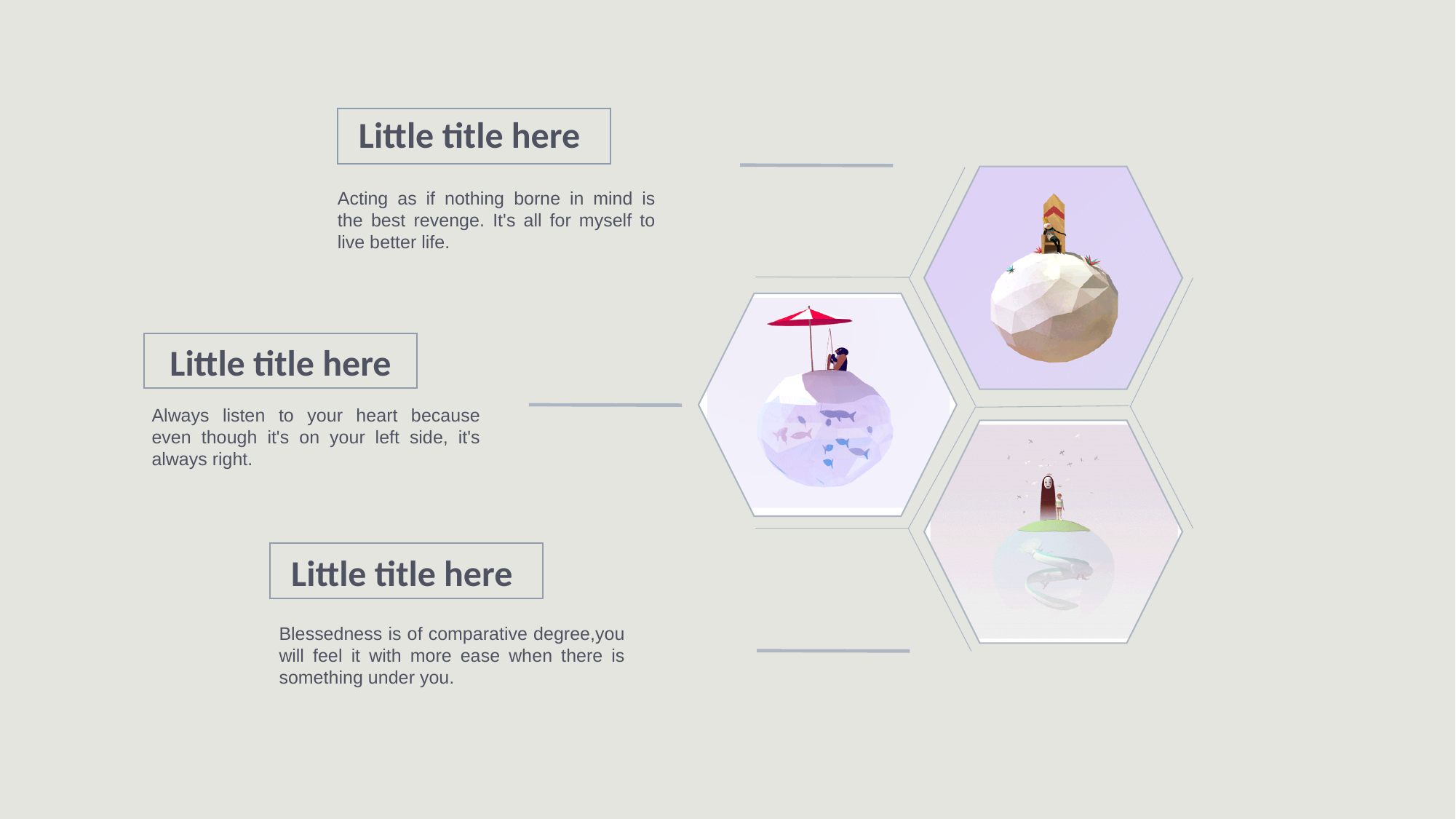

Little title here

Acting as if nothing borne in mind is the best revenge. It's all for myself to live better life.

Little title here
Always listen to your heart because even though it's on your left side, it's always right.

Little title here
Blessedness is of comparative degree,you will feel it with more ease when there is something under you.